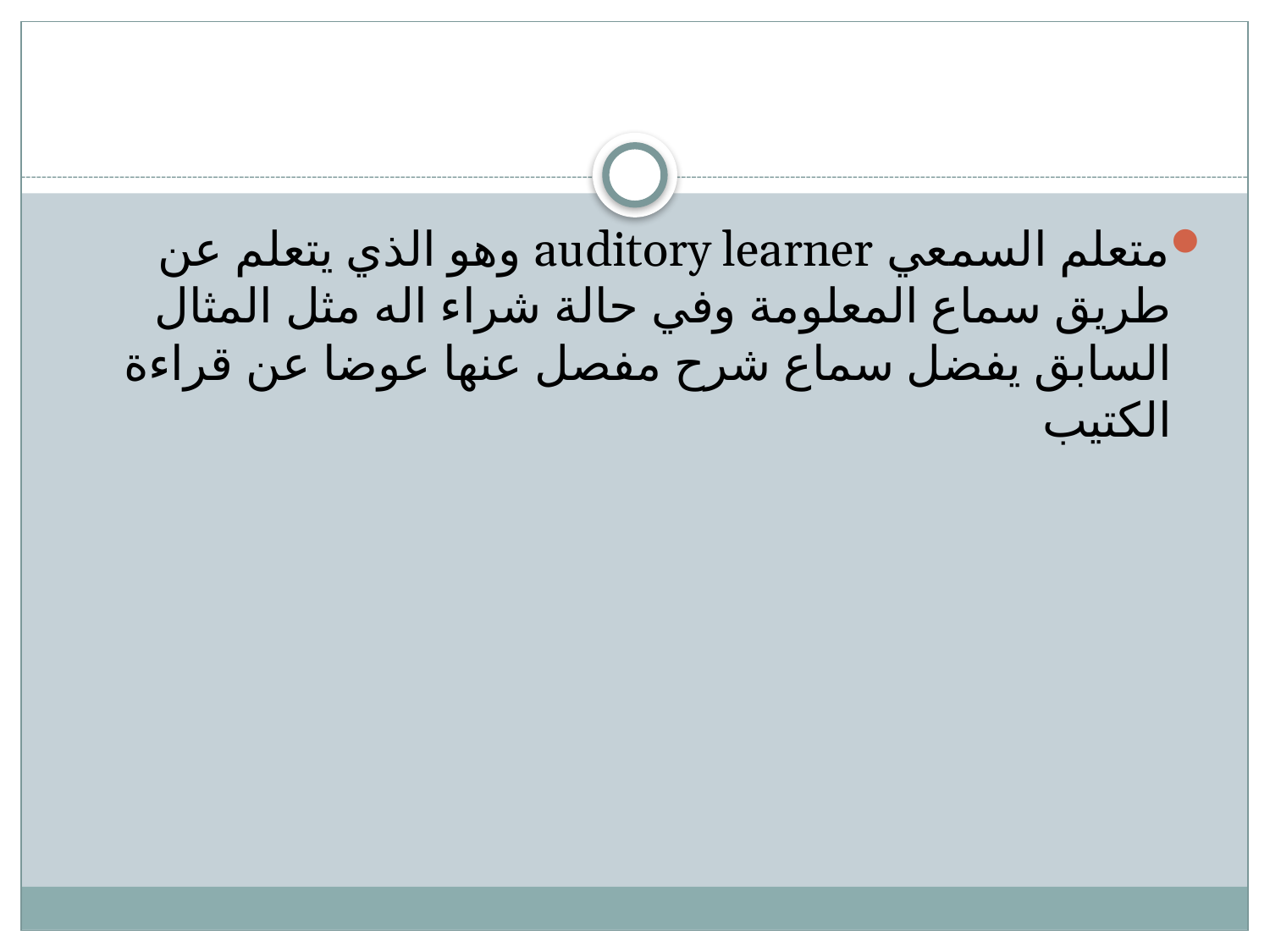

#
متعلم السمعي auditory learner وهو الذي يتعلم عن طريق سماع المعلومة وفي حالة شراء اله مثل المثال السابق يفضل سماع شرح مفصل عنها عوضا عن قراءة الكتيب